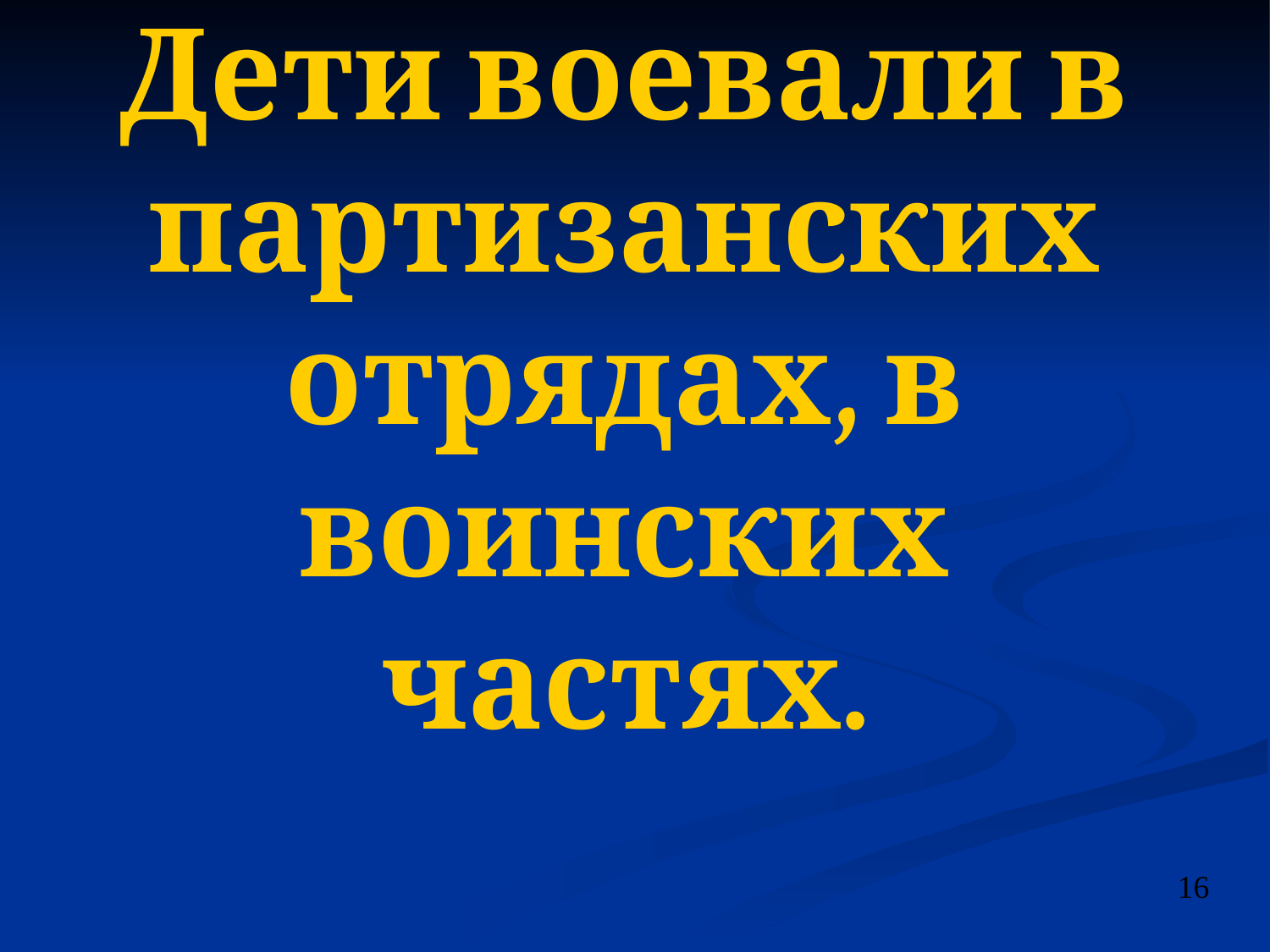

# Дети воевали в партизанских отрядах, в воинских частях.
16